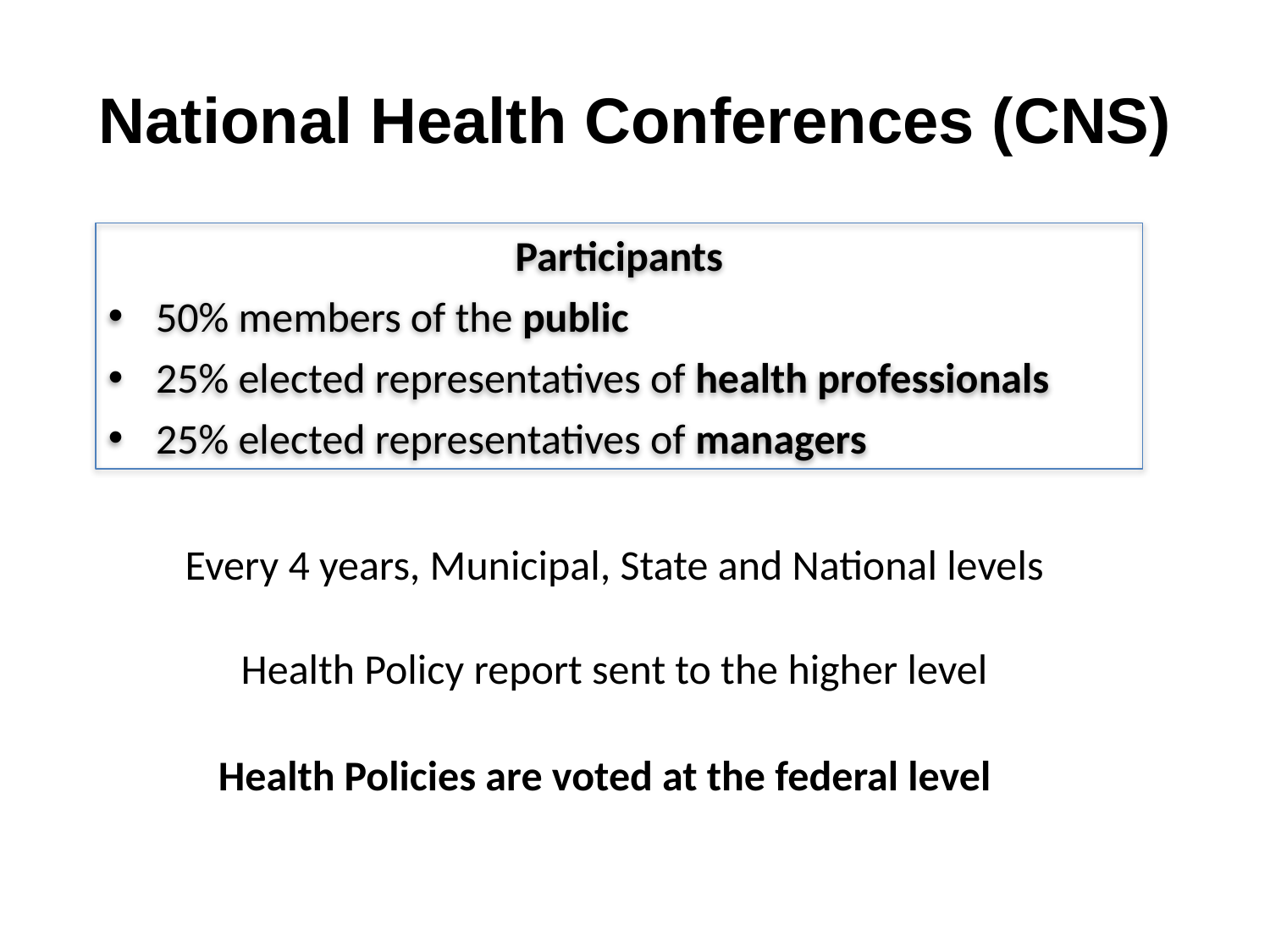

# National Health Conferences (CNS)
Participants
50% members of the public
25% elected representatives of health professionals
25% elected representatives of managers
Every 4 years, Municipal, State and National levels
Health Policy report sent to the higher level
Health Policies are voted at the federal level